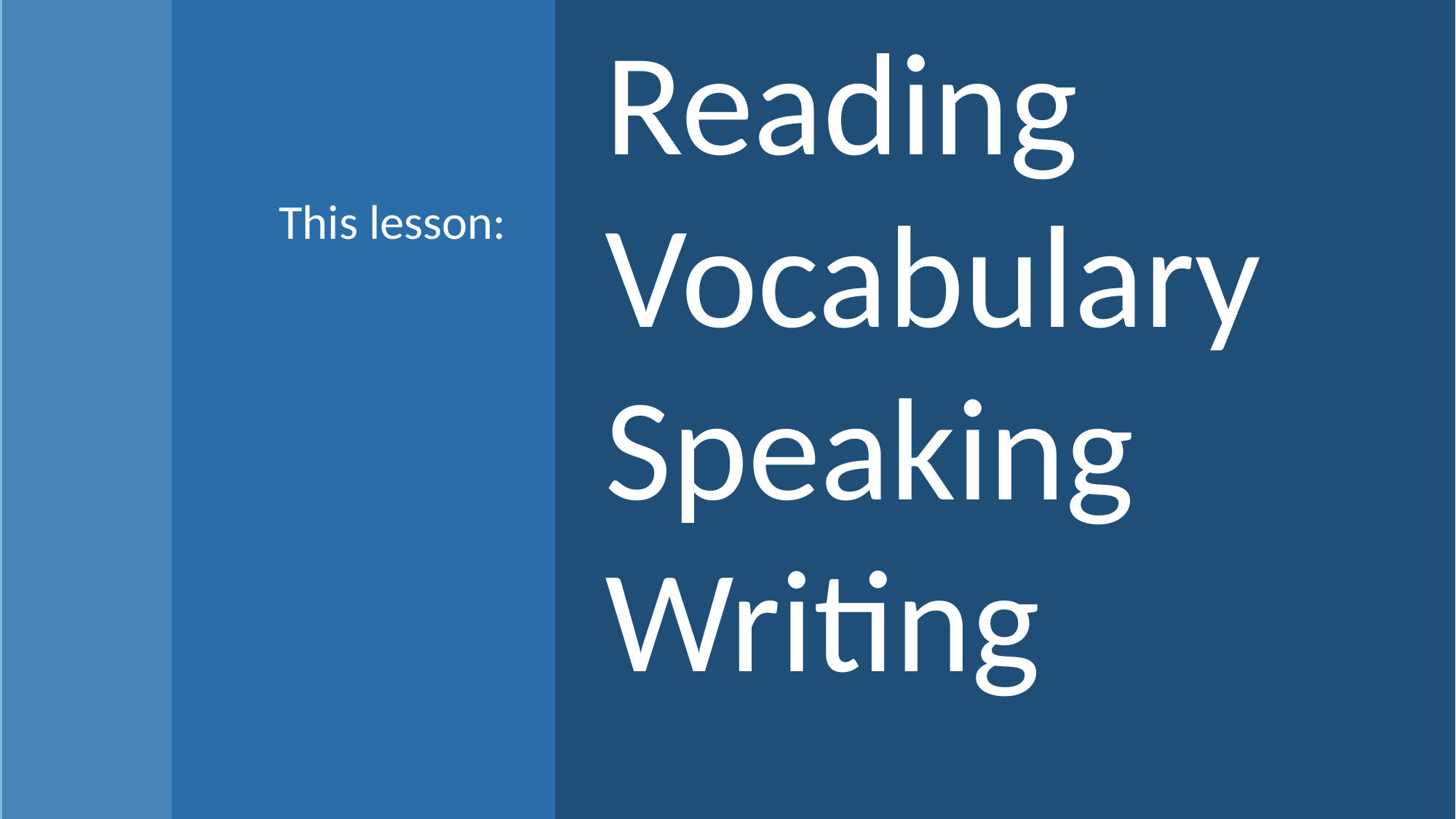

Reading
Vocabulary
Speaking
Writing
# This lesson: